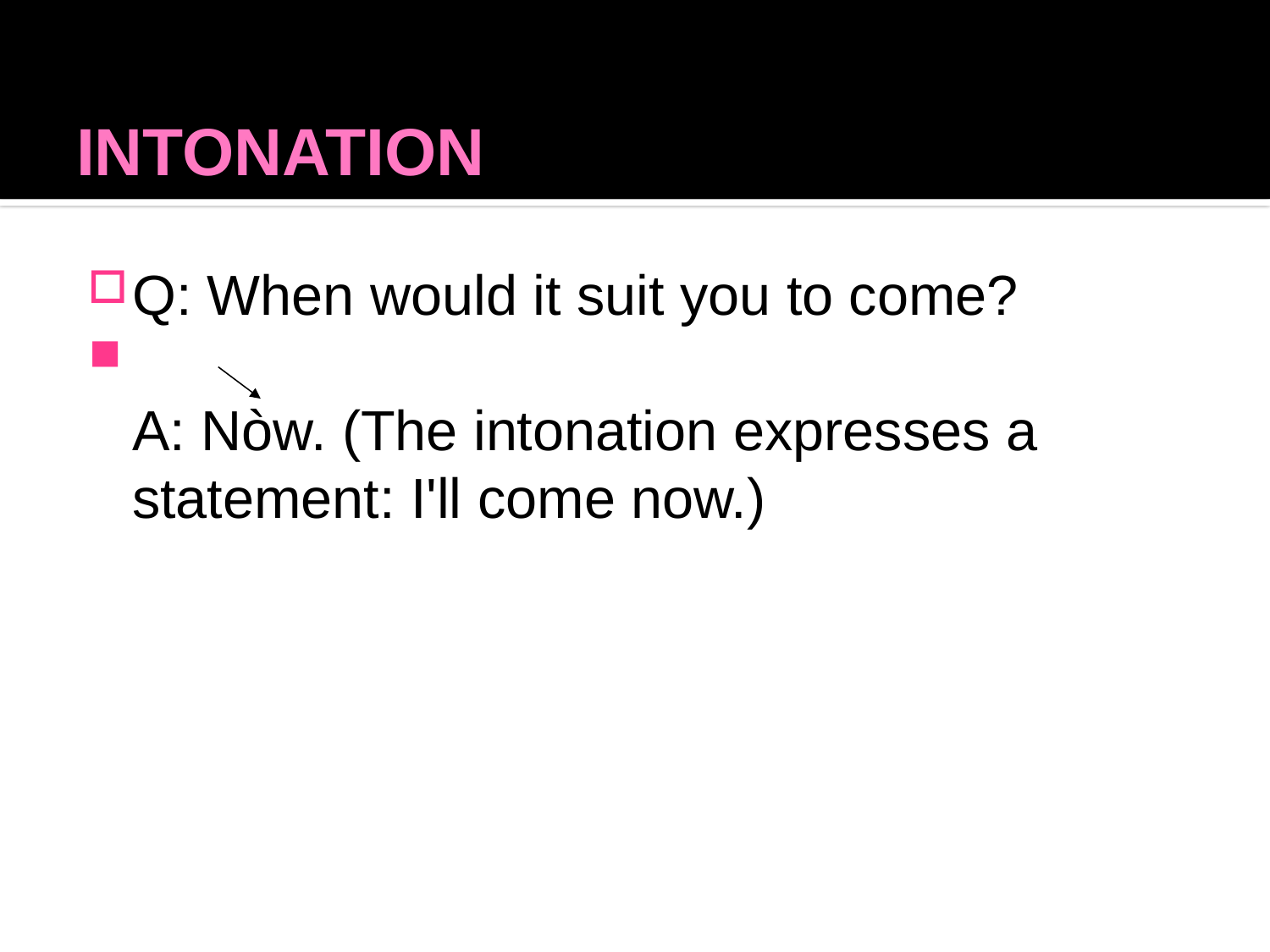

# INTONATION
Q: When would it suit you to come?
A: Nòw. (The intonation expresses a statement: I'll come now.)